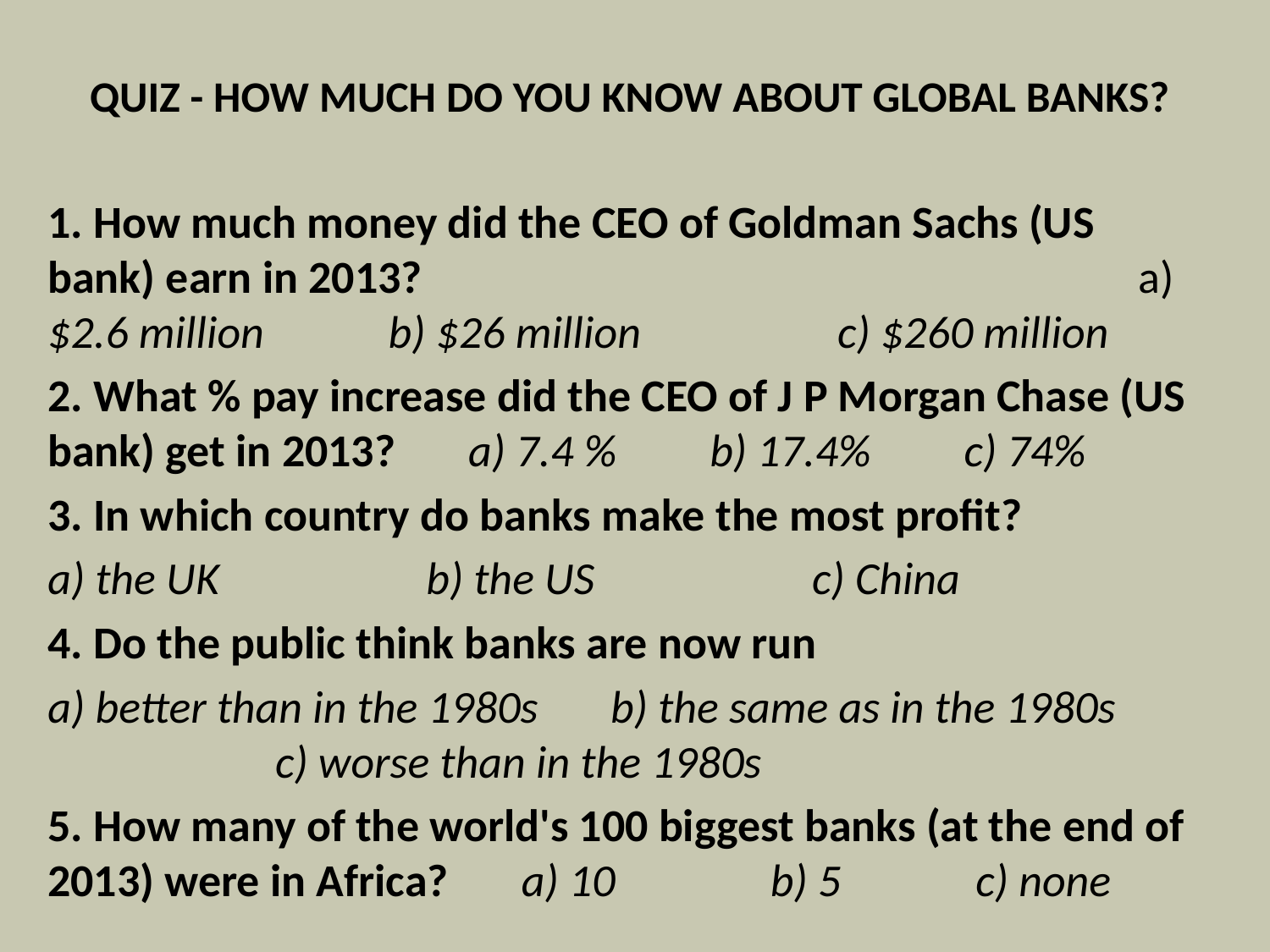

# QUIZ - HOW MUCH DO YOU KNOW ABOUT GLOBAL BANKS?
1. How much money did the CEO of Goldman Sachs (US bank) earn in 2013?                                                                     a) $2.6 million            b) $26 million                   c) $260 million
2. What % pay increase did the CEO of J P Morgan Chase (US bank) get in 2013?       a) 7.4 %         b) 17.4%         c) 74%
3. In which country do banks make the most profit?
a) the UK                    b) the US                     c) China
4. Do the public think banks are now run
a) better than in the 1980s       b) the same as in the 1980s                                c) worse than in the 1980s
5. How many of the world's 100 biggest banks (at the end of 2013) were in Africa?       a) 10               b) 5             c) none